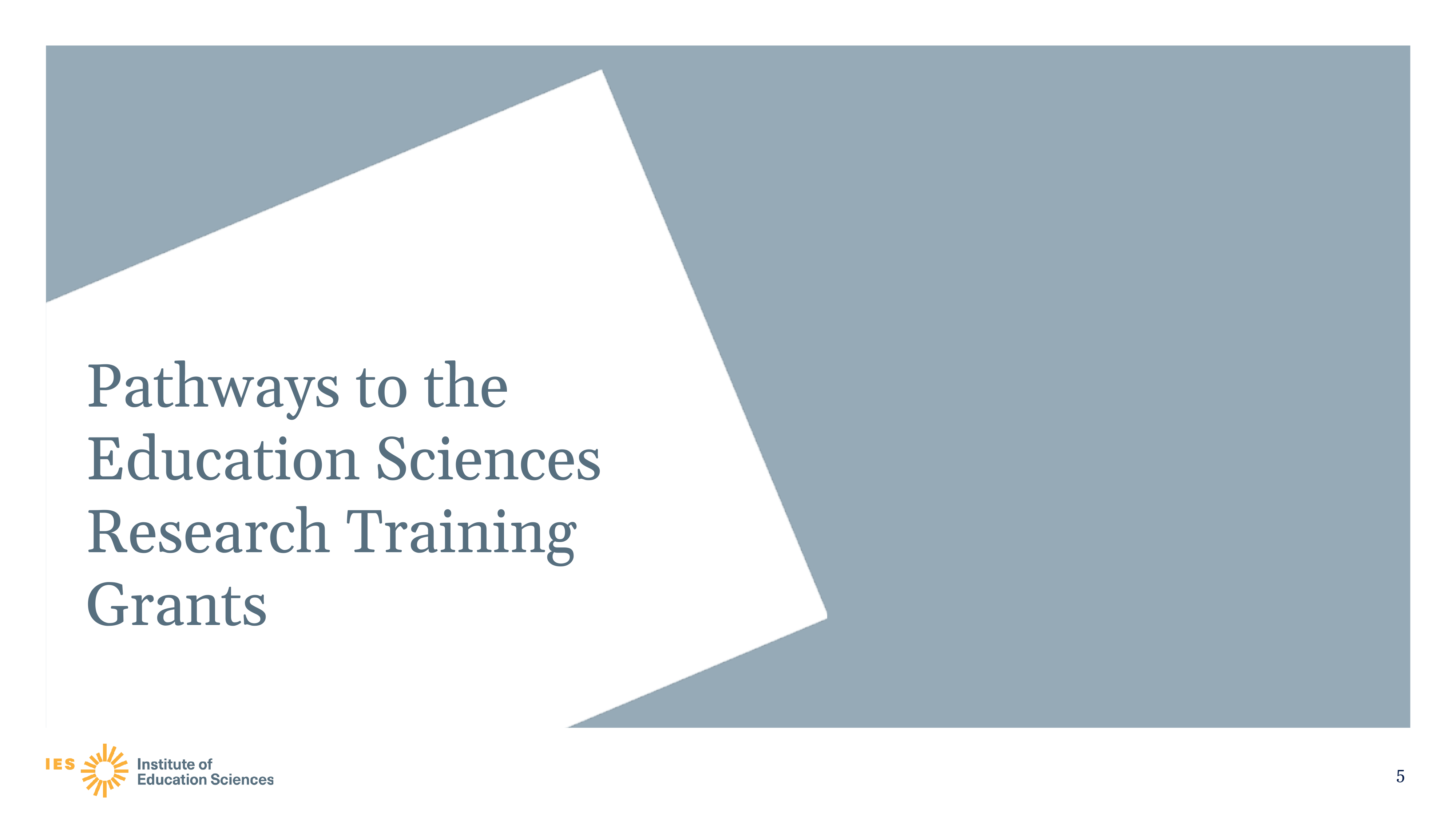

# Pathways to the Education Sciences Research Training Grants
5